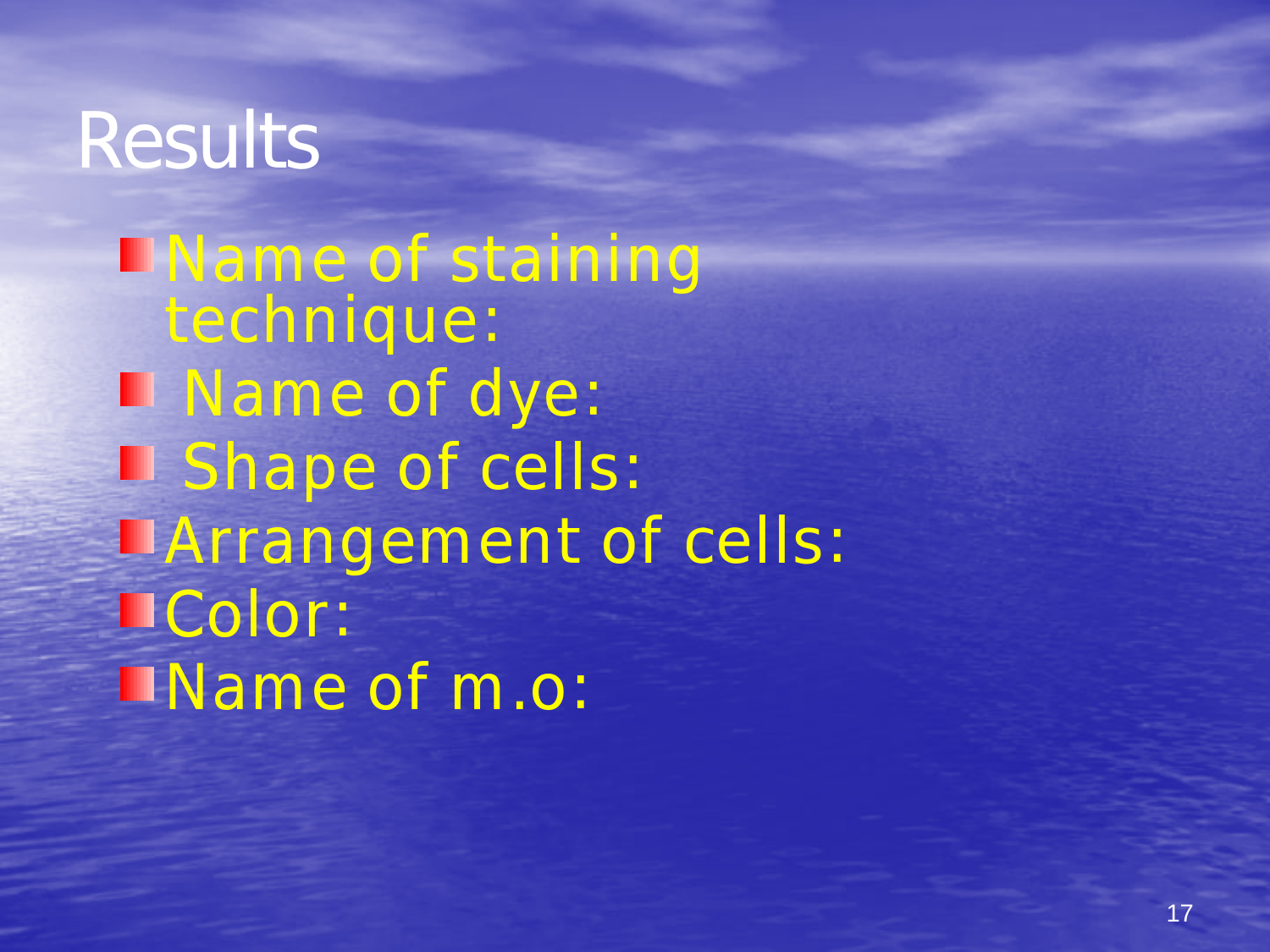

# Results
Name of staining technique:
 Name of dye:
 Shape of cells:
Arrangement of cells:
Color:
Name of m.o:

17